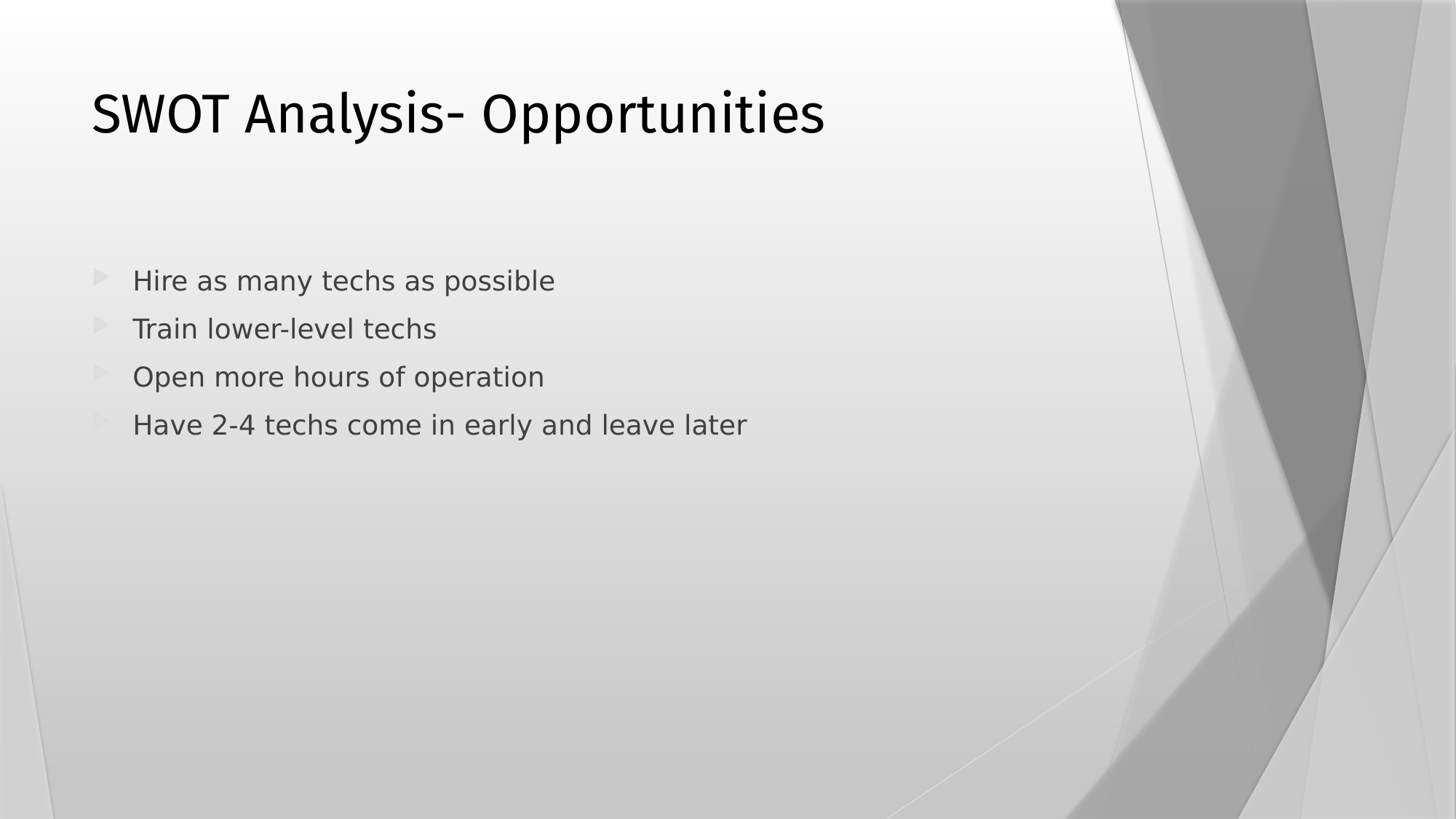

# SWOT Analysis- Opportunities
Hire as many techs as possible
Train lower-level techs
Open more hours of operation
Have 2-4 techs come in early and leave later